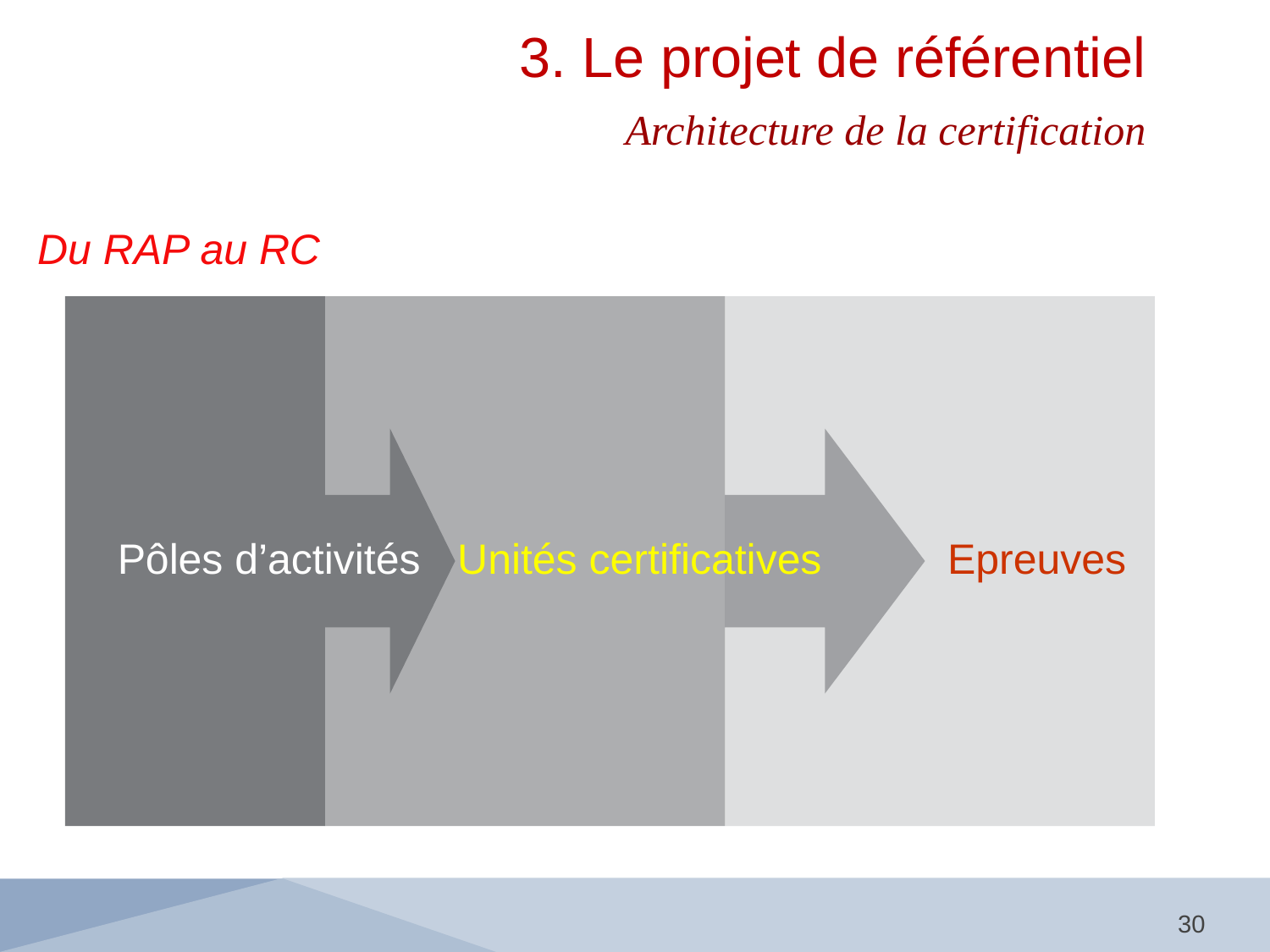

3. Le projet de référentiel
 Architecture de la certification
Du RAP au RC

Pôles d’activités

Unités certificatives

Epreuves
30